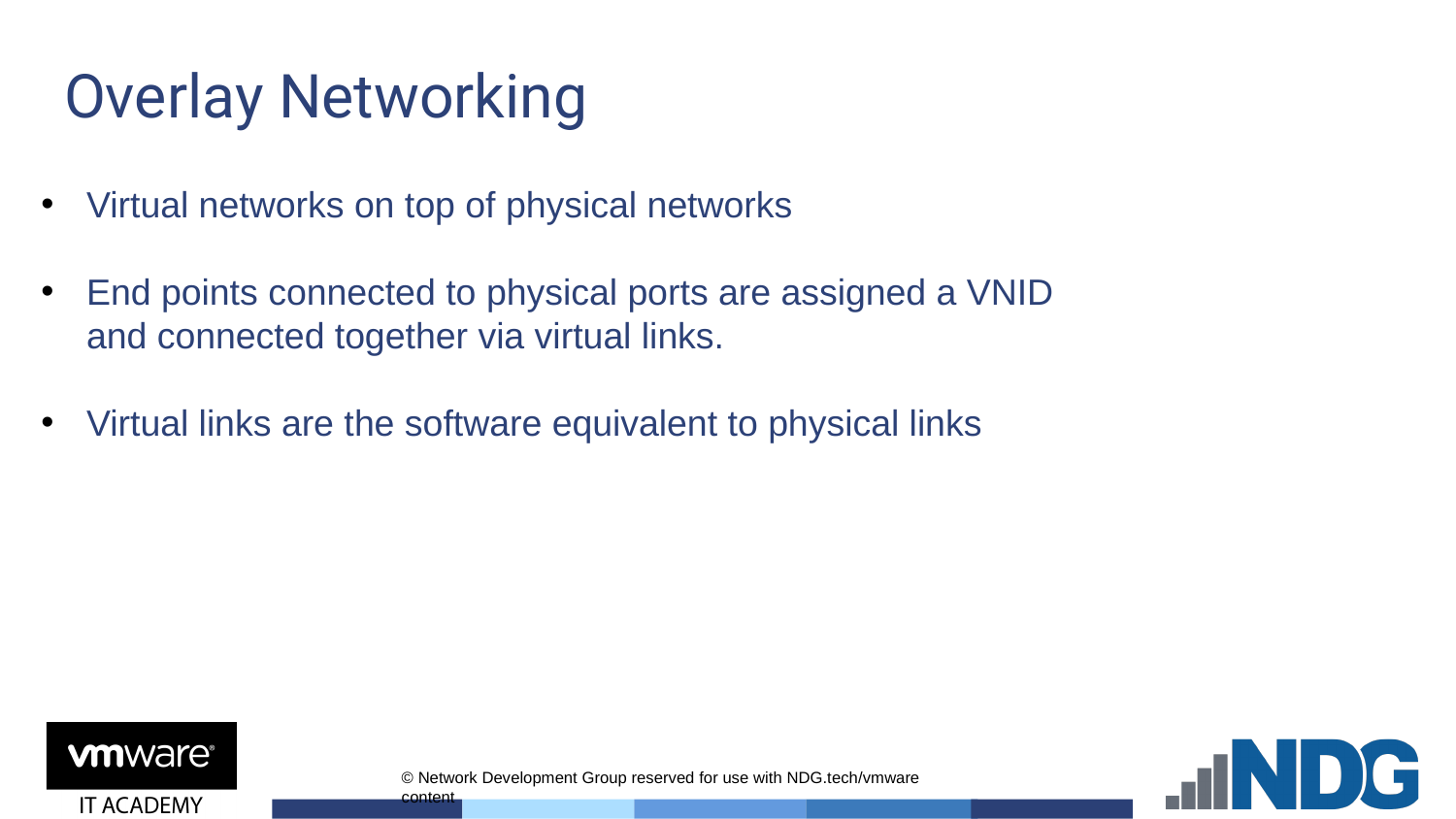

# Overlay Networking
Virtual networks on top of physical networks

End points connected to physical ports are assigned a VNID
and connected together via virtual links.

Virtual links are the software equivalent to physical links